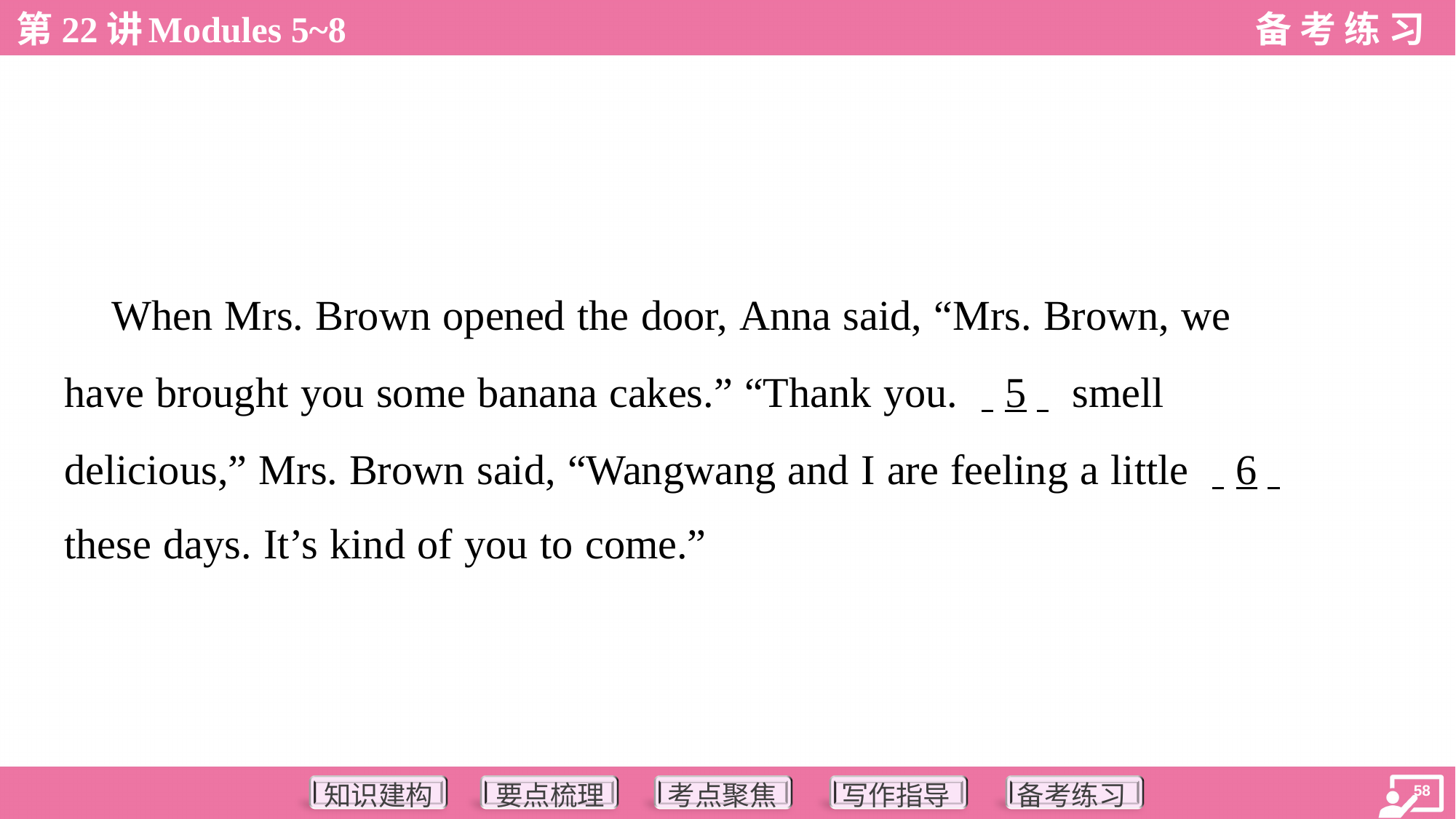

When Mrs. Brown opened the door, Anna said, “Mrs. Brown, we
have brought you some banana cakes.” “Thank you. . .5. . smell
delicious,” Mrs. Brown said, “Wangwang and I are feeling a little . .6. .
these days. It’s kind of you to come.”